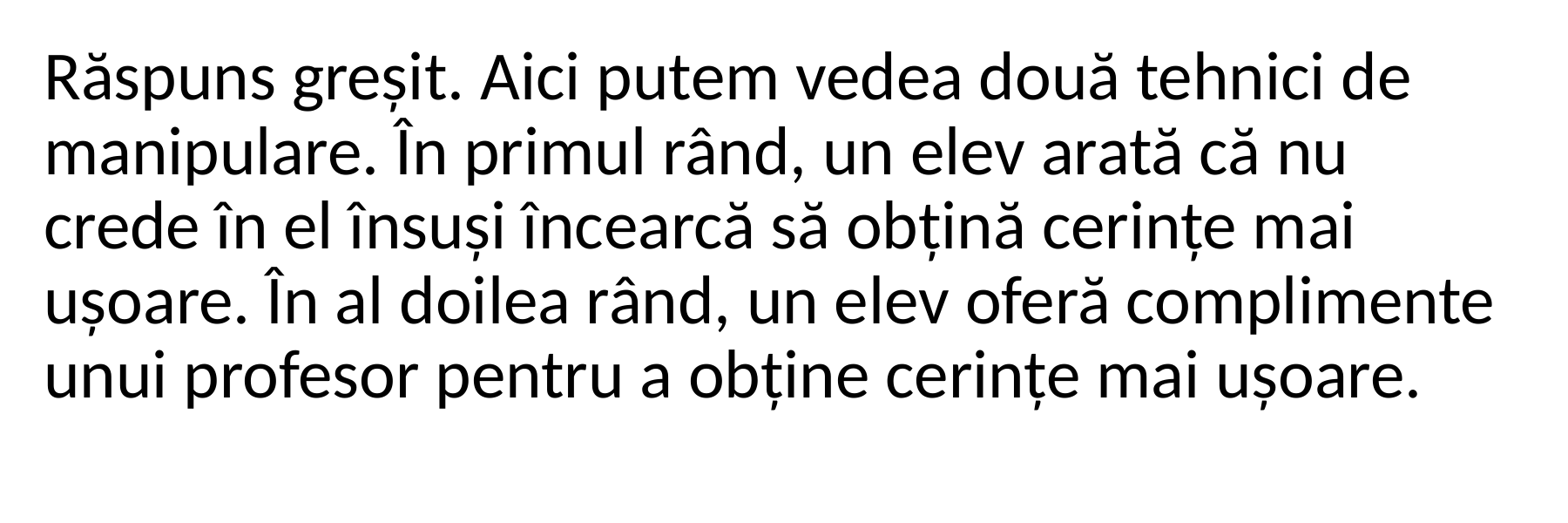

Răspuns greșit. Aici putem vedea două tehnici de manipulare. În primul rând, un elev arată că nu crede în el însuși încearcă să obțină cerințe mai ușoare. În al doilea rând, un elev oferă complimente unui profesor pentru a obține cerințe mai ușoare.